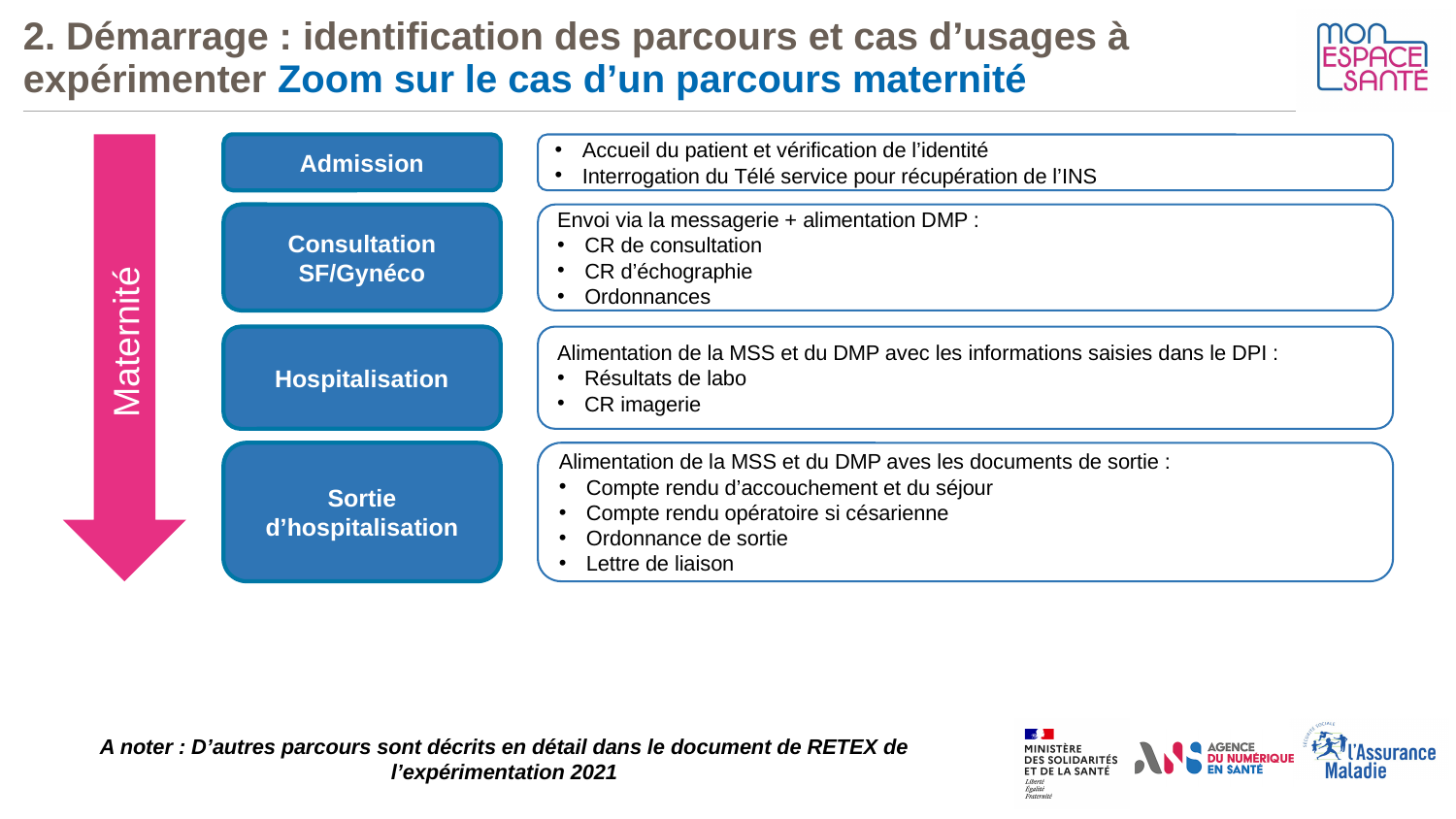

# 2. Démarrage : identification des parcours et cas d’usages à expérimenter Zoom sur le cas d’un parcours maternité
Admission
Accueil du patient et vérification de l’identité
Interrogation du Télé service pour récupération de l’INS
Consultation SF/Gynéco
Envoi via la messagerie + alimentation DMP :
CR de consultation
CR d’échographie
Ordonnances
Maternité
Hospitalisation
Alimentation de la MSS et du DMP avec les informations saisies dans le DPI :
Résultats de labo
CR imagerie
Sortie d’hospitalisation
Alimentation de la MSS et du DMP aves les documents de sortie :
Compte rendu d’accouchement et du séjour
Compte rendu opératoire si césarienne
Ordonnance de sortie
Lettre de liaison
A noter : D’autres parcours sont décrits en détail dans le document de RETEX de l’expérimentation 2021